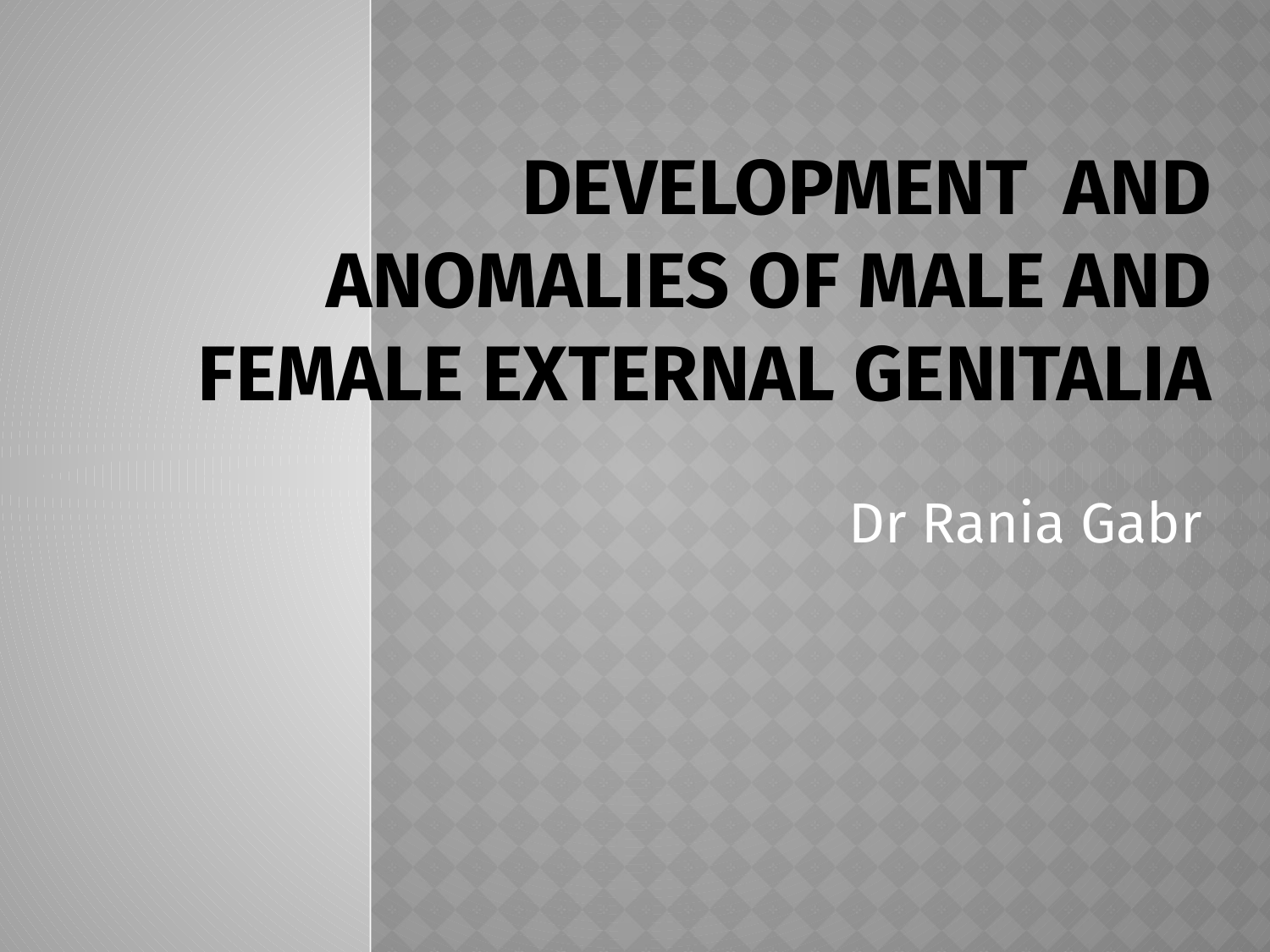

# Development  and anomalies of male and female external genitalia
Dr Rania Gabr